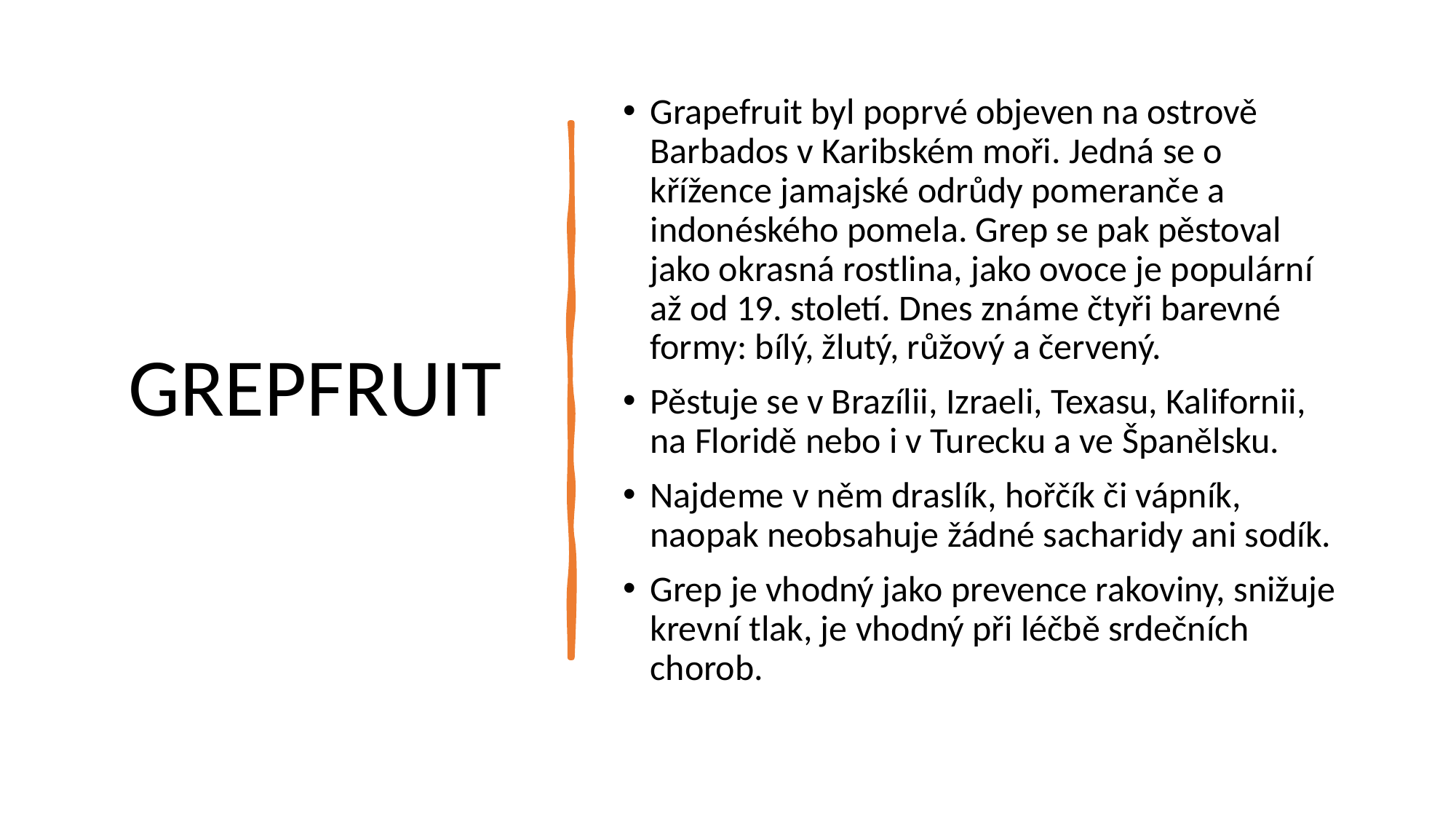

# GREPFRUIT
Grapefruit byl poprvé objeven na ostrově Barbados v Karibském moři. Jedná se o křížence jamajské odrůdy pomeranče a indonéského pomela. Grep se pak pěstoval jako okrasná rostlina, jako ovoce je populární až od 19. století. Dnes známe čtyři barevné formy: bílý, žlutý, růžový a červený.
Pěstuje se v Brazílii, Izraeli, Texasu, Kalifornii, na Floridě nebo i v Turecku a ve Španělsku.
Najdeme v něm draslík, hořčík či vápník, naopak neobsahuje žádné sacharidy ani sodík.
Grep je vhodný jako prevence rakoviny, snižuje krevní tlak, je vhodný při léčbě srdečních chorob.